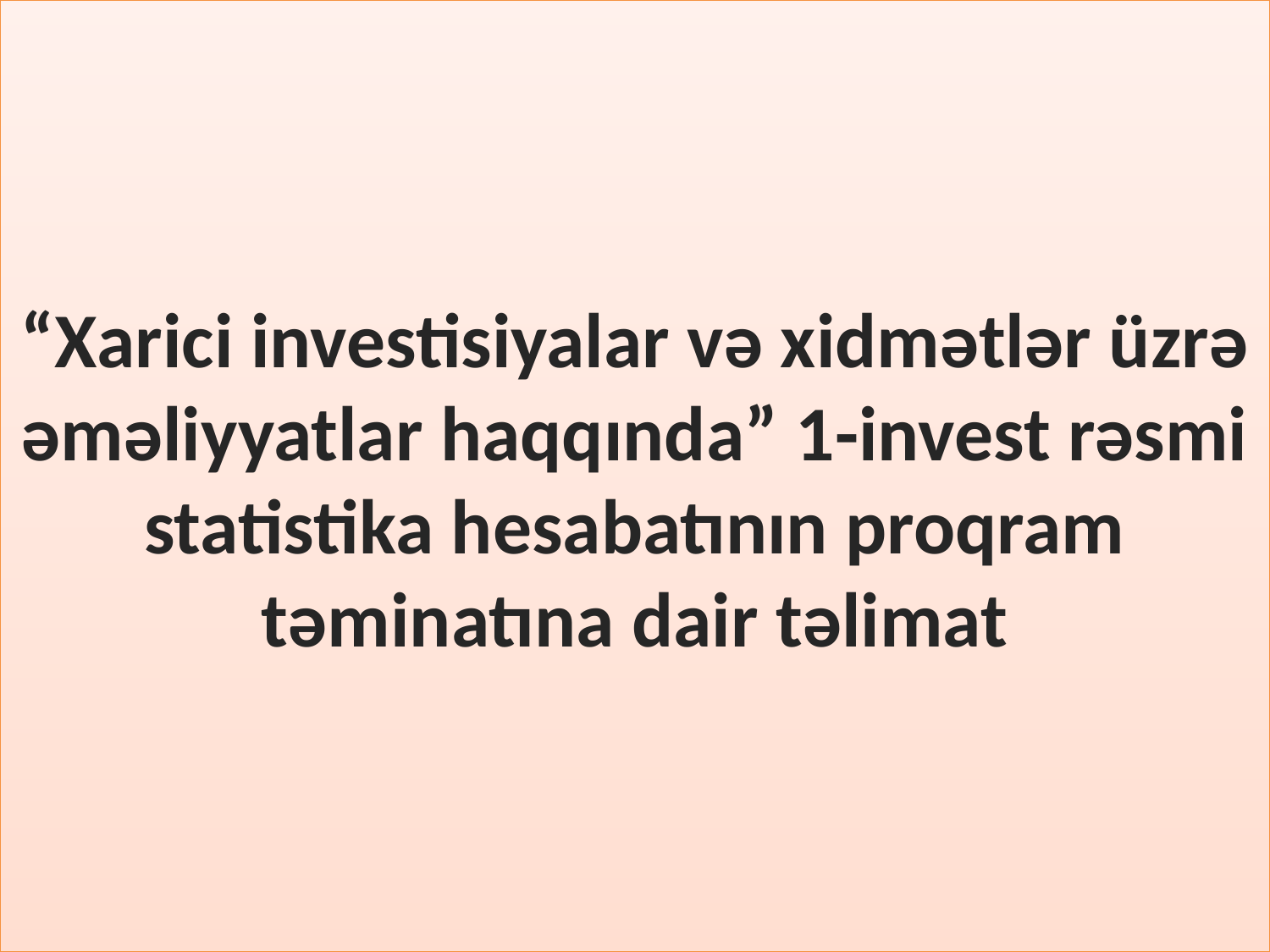

# “Xarici investisiyalar və xidmətlər üzrə əməliyyatlar haqqında” 1-invest rəsmi statistika hesabatının proqram təminatına dair təlimat